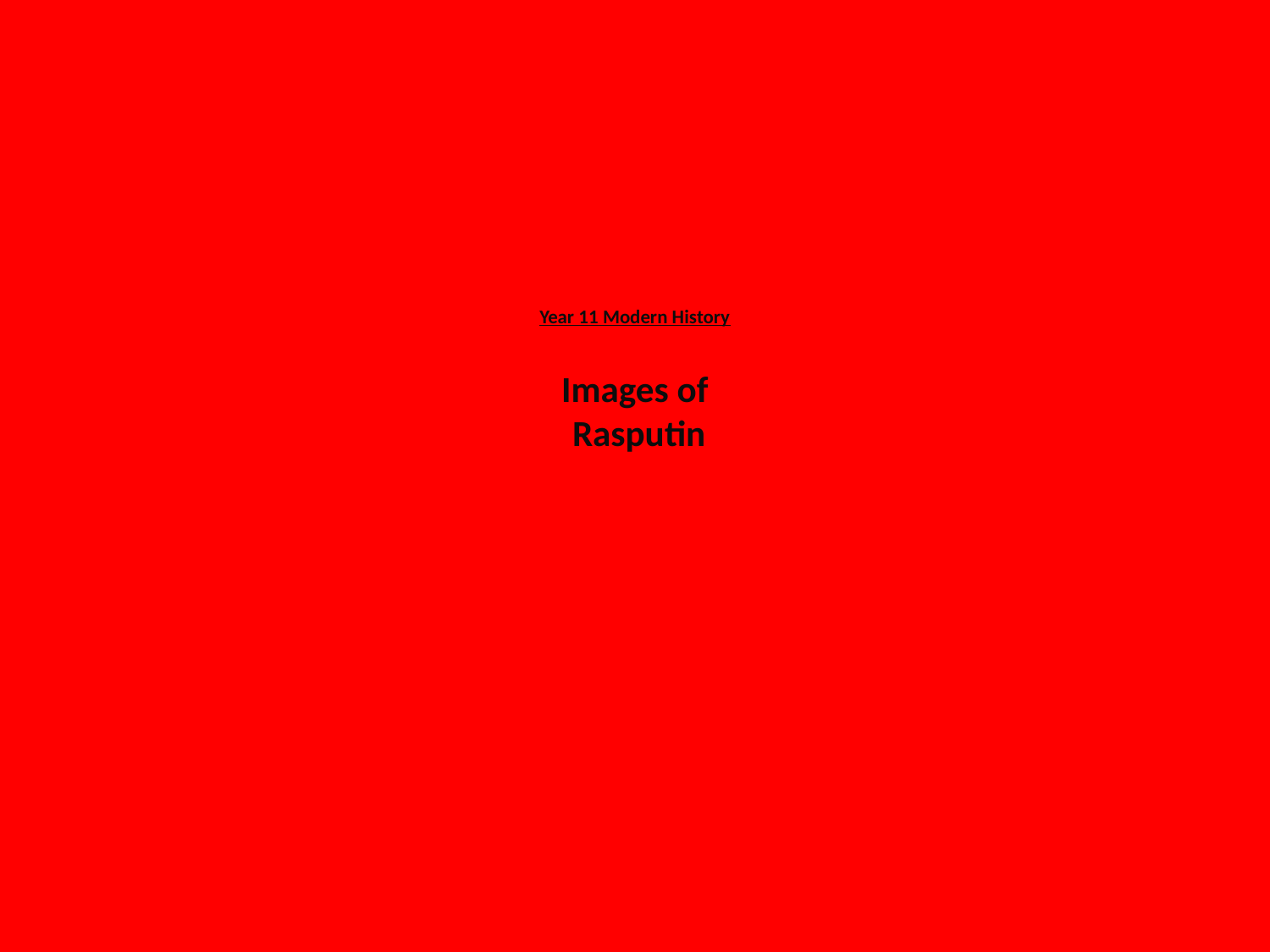

# Year 11 Modern History Images of Rasputin